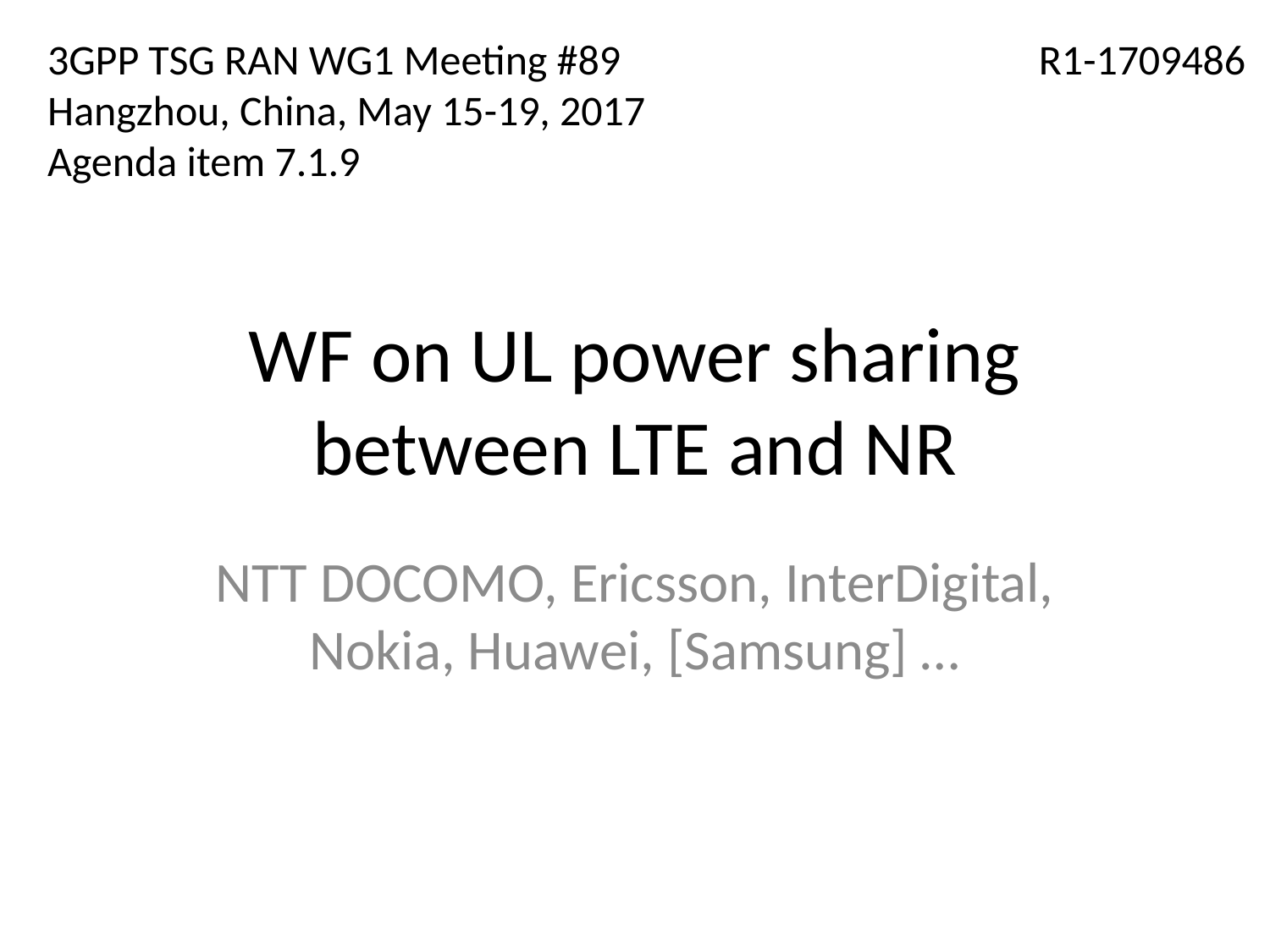

3GPP TSG RAN WG1 Meeting #89
Hangzhou, China, May 15-19, 2017
Agenda item 7.1.9
R1-1709486
# WF on UL power sharing between LTE and NR
NTT DOCOMO, Ericsson, InterDigital, Nokia, Huawei, [Samsung] …